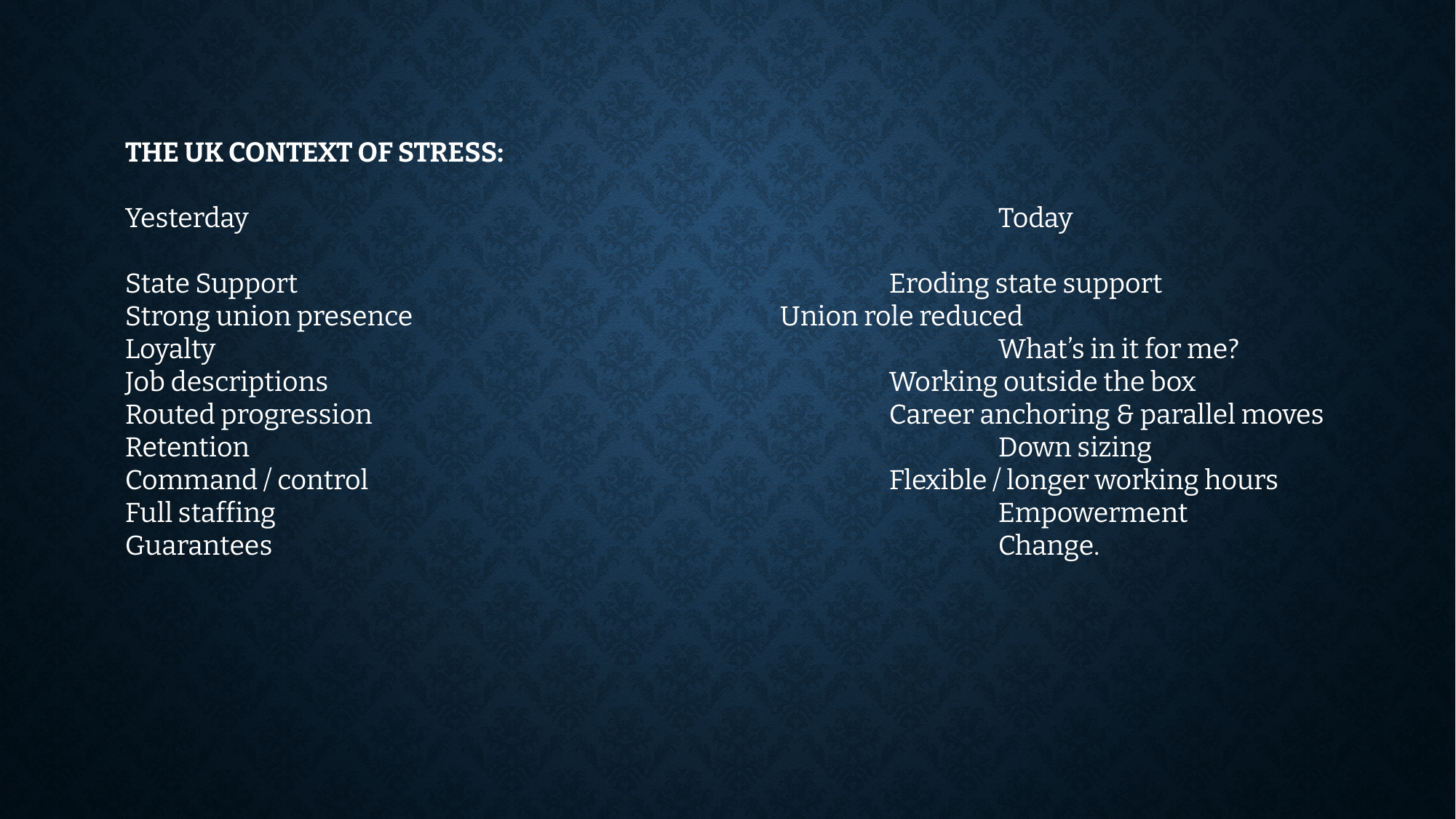

THE UK CONTEXT OF STRESS:

Yesterday							Today

State Support						Eroding state support
Strong union presence				Union role reduced
Loyalty								What’s in it for me?
Job descriptions						Working outside the box
Routed progression					Career anchoring & parallel moves
Retention							Down sizing
Command / control					Flexible / longer working hours
Full staffing							Empowerment
Guarantees							Change.